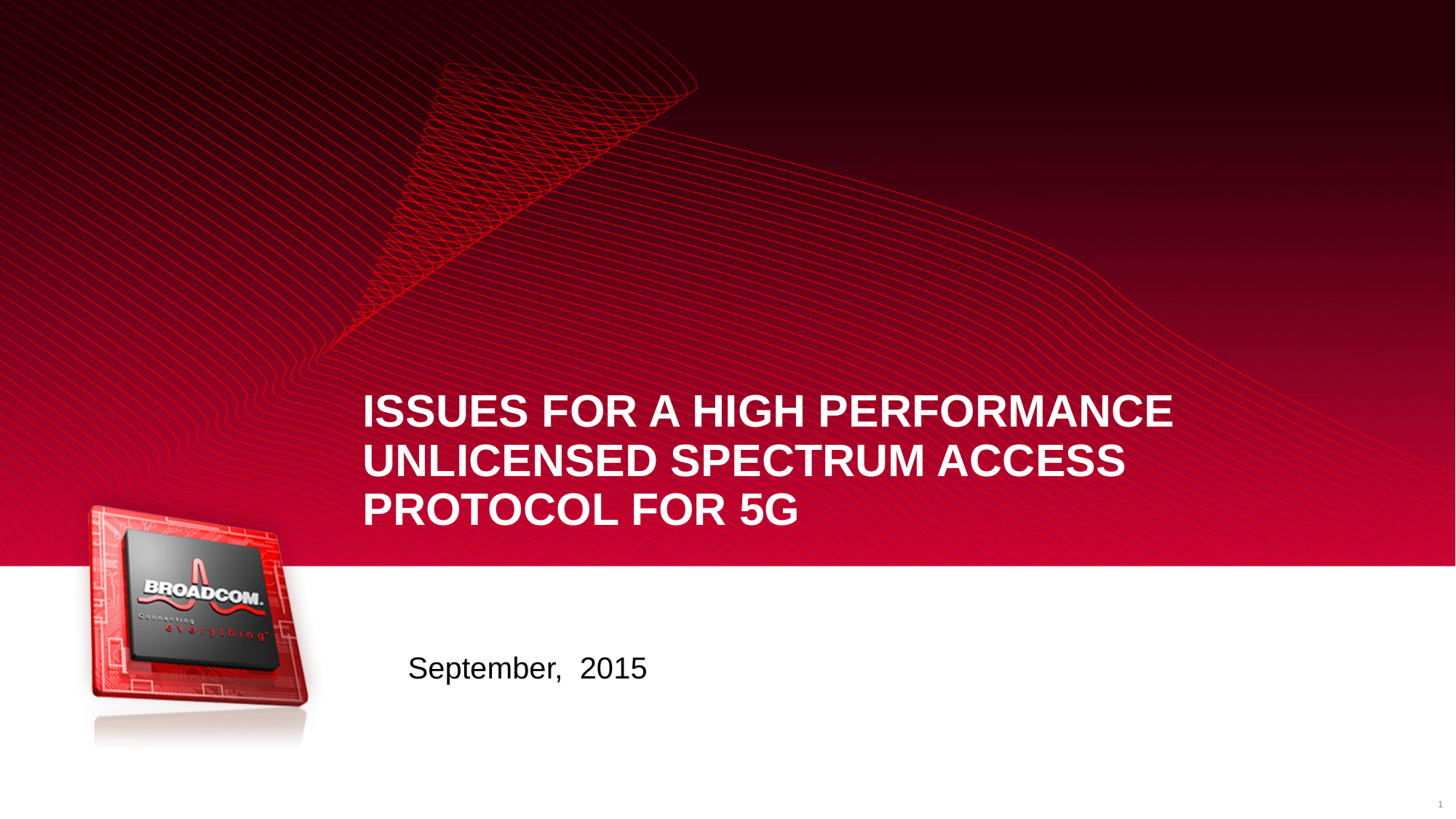

Issues for a High Performance Unlicensed Spectrum Access Protocol for 5G
September,  2015